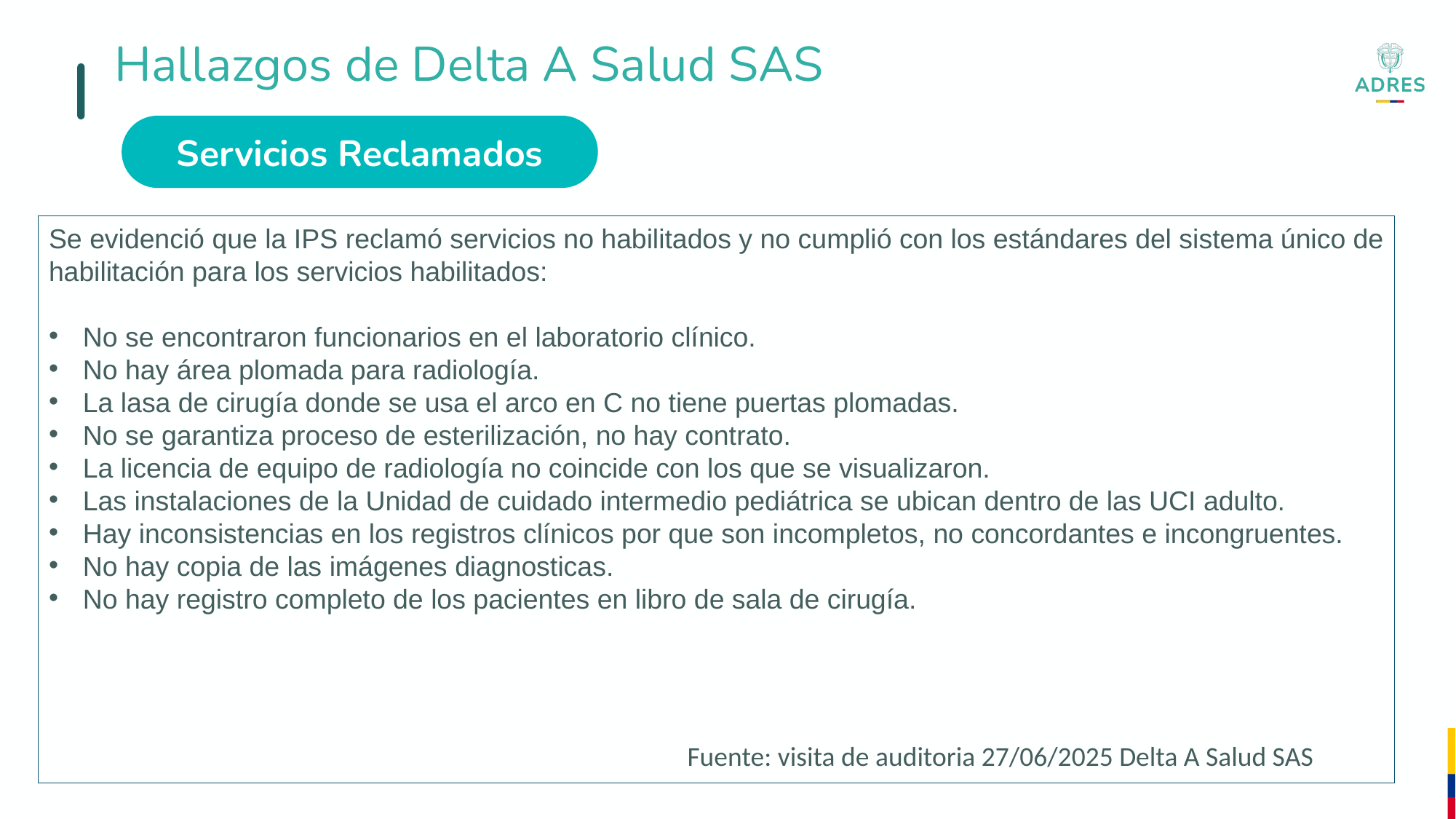

# Hallazgos de Delta A Salud SAS
Servicios Reclamados

Se evidenció que la IPS reclamó servicios no habilitados y no cumplió con los estándares del sistema único de habilitación para los servicios habilitados:

No se encontraron funcionarios en el laboratorio clínico.
No hay área plomada para radiología.
La lasa de cirugía donde se usa el arco en C no tiene puertas plomadas.
No se garantiza proceso de esterilización, no hay contrato.
La licencia de equipo de radiología no coincide con los que se visualizaron.
Las instalaciones de la Unidad de cuidado intermedio pediátrica se ubican dentro de las UCI adulto.
Hay inconsistencias en los registros clínicos por que son incompletos, no concordantes e incongruentes.
No hay copia de las imágenes diagnosticas.
No hay registro completo de los pacientes en libro de sala de cirugía.

Fuente: visita de auditoria 27/06/2025 Delta A Salud SAS